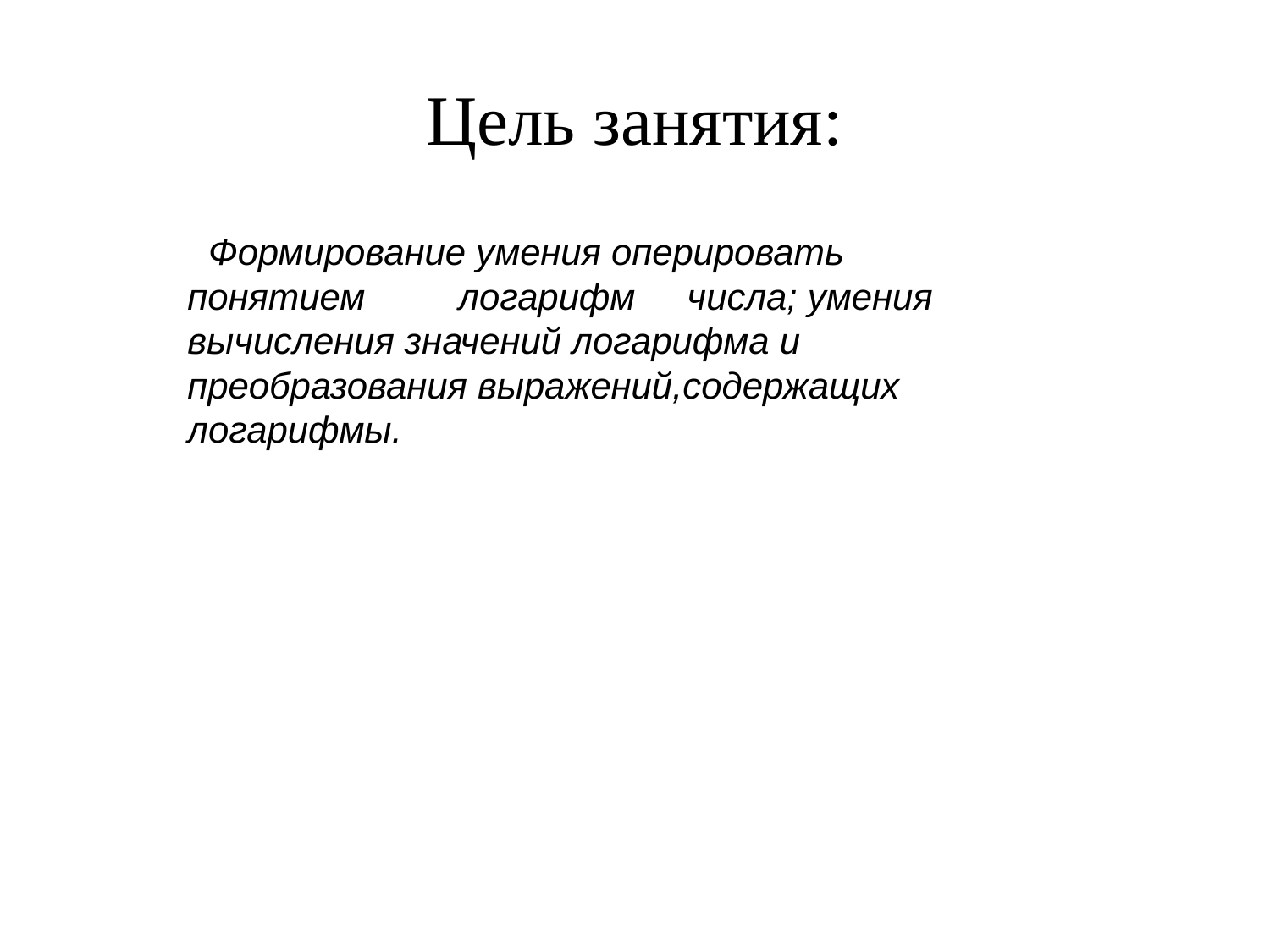

# Цель занятия:
  Формирование умения оперировать понятием         логарифм     числа; умения вычисления значений логарифма и    преобразования выражений,содержащих логарифмы.